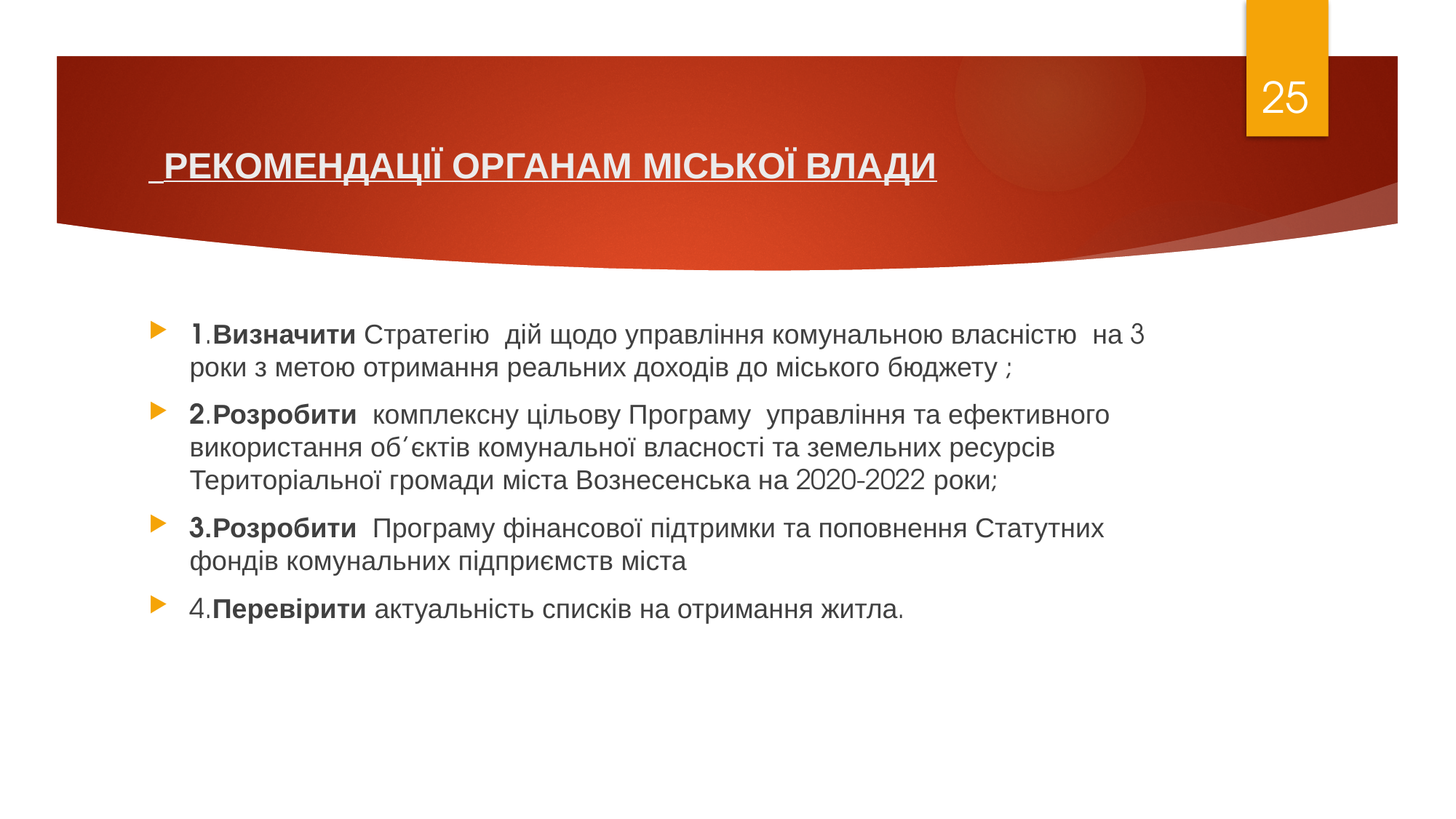

25
# Рекомендації органам міської влади
1.Визначити Стратегію  дій щодо управління комунальною власністю  на 3 роки з метою отримання реальних доходів до міського бюджету ;
2.Розробити  комплексну цільову Програму  управління та ефективного використання об’єктів комунальної власності та земельних ресурсів Територіальної громади міста Вознесенська на 2020-2022 роки;
3.Розробити  Програму фінансової підтримки та поповнення Статутних фондів комунальних підприємств міста
4.Перевірити актуальність списків на отримання житла.